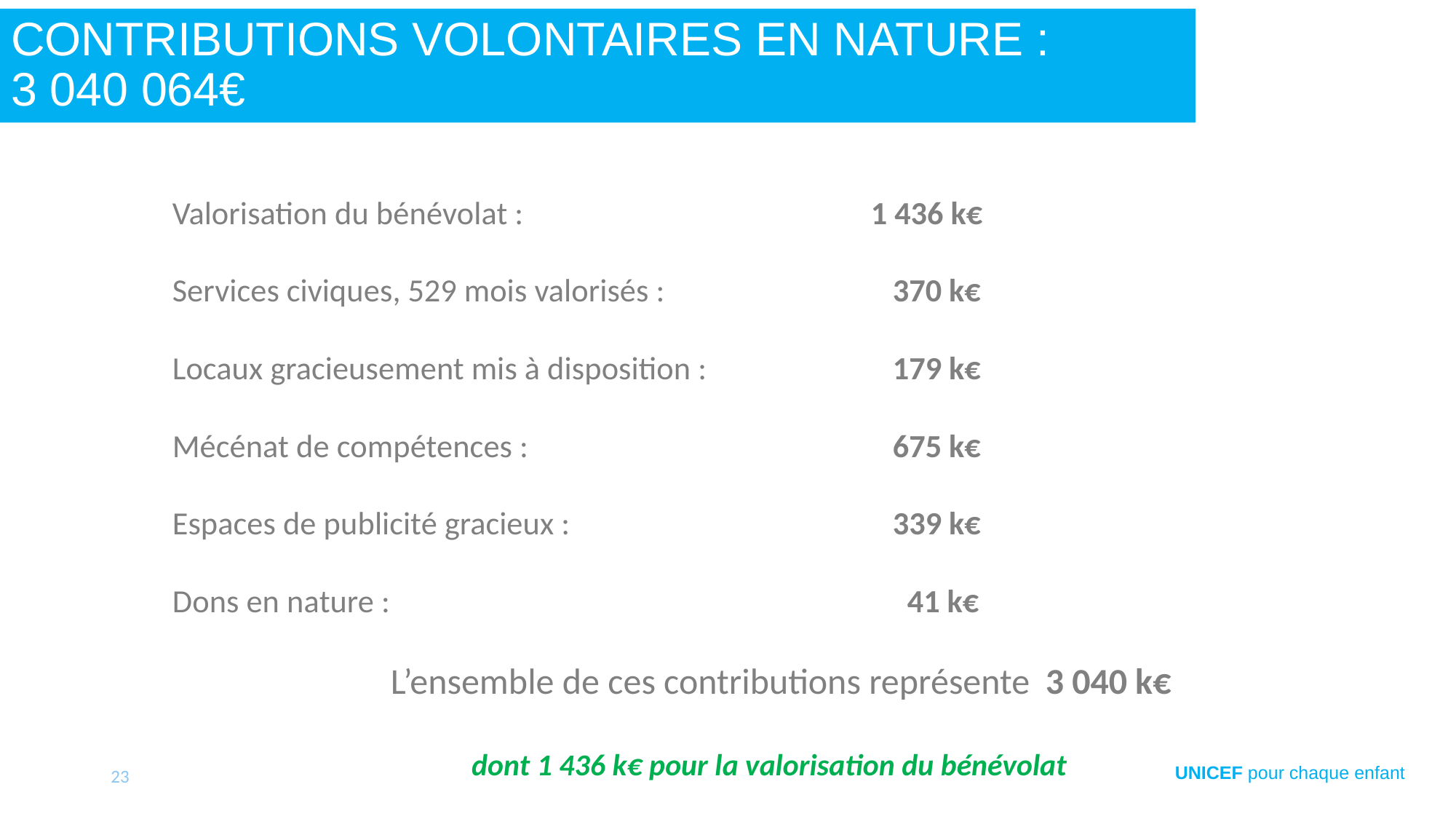

# CONTRIBUTIONS VOLONTAIRES EN NATURE : 3 040 064€
Valorisation du bénévolat : 			      1 436 k€

Services civiques, 529 mois valorisés : 		         370 k€

Locaux gracieusement mis à disposition :  	         179 k€

Mécénat de compétences : 			         675 k€

Espaces de publicité gracieux : 			         339 k€

Dons en nature : 				           41 k€

		L’ensemble de ces contributions représente	3 040 k€

dont 1 436 k€ pour la valorisation du bénévolat
23